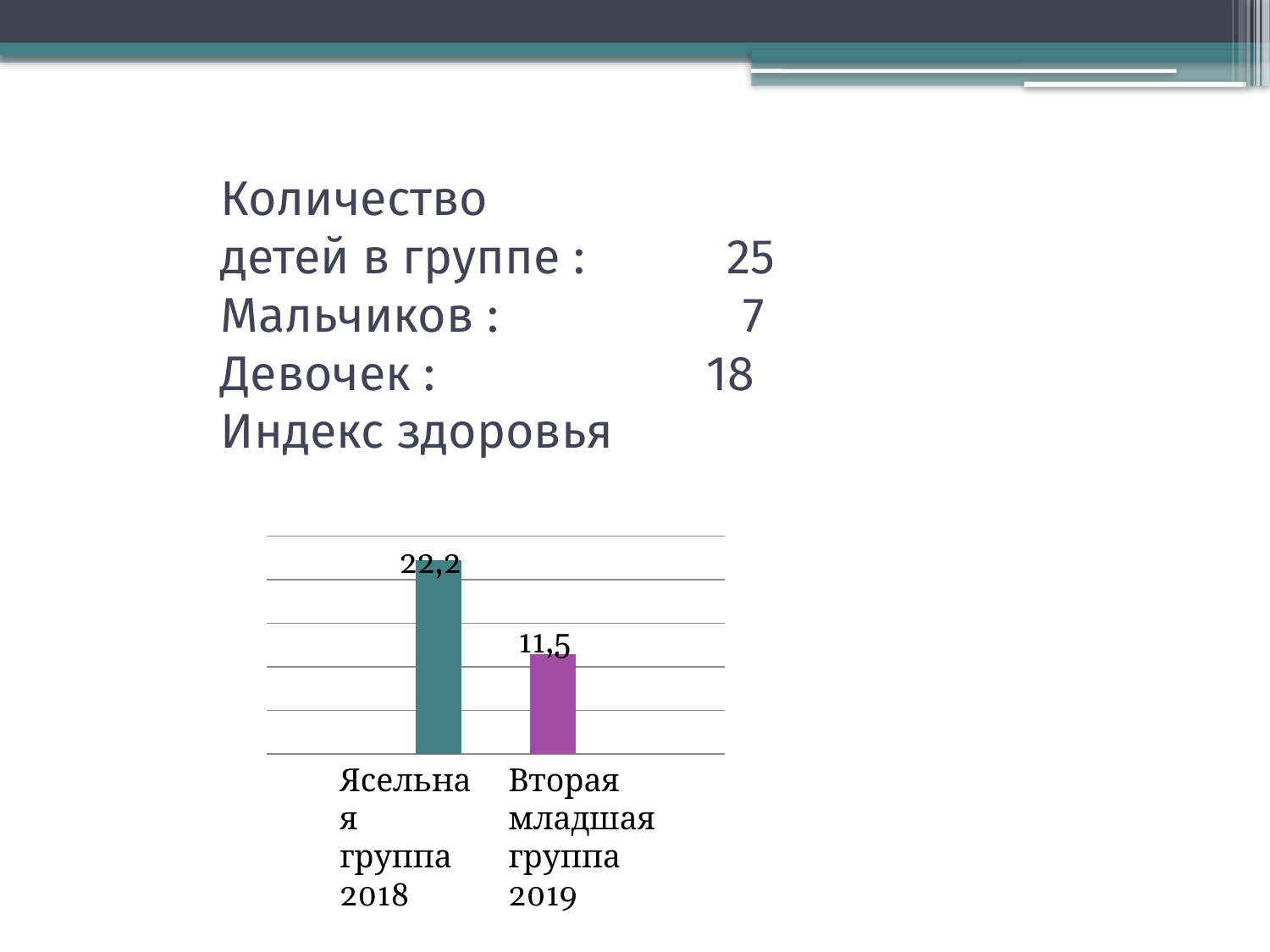

# Количество детей в группе :           25 Мальчиков :                   7 Девочек :                     18 Индекс здоровья

### Chart

| Category | Ряд 1 | Ряд 2 | Ряд 3 |
|---|---|---|---|
| Категория 1 | None | None | None |
| Категория 2 | None | 22.2 | None |
| Категория 3 | None | None | 11.5 |
| Категория 4 | None | None | None |
22,2
11,5
Ясельная
группа
2018
Вторая младшая
группа
2019